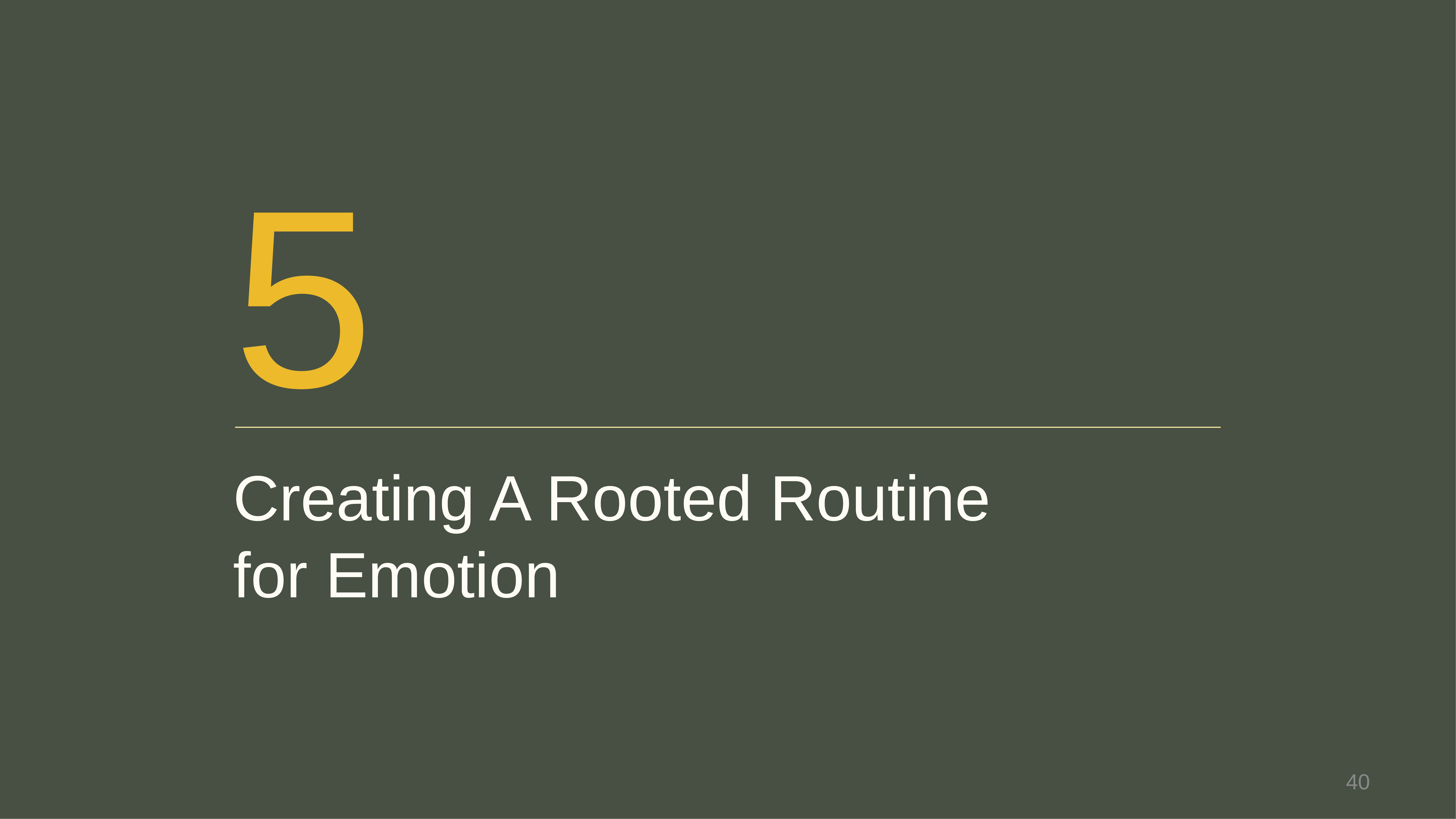

5

Creating A Rooted Routine for Emotion

40